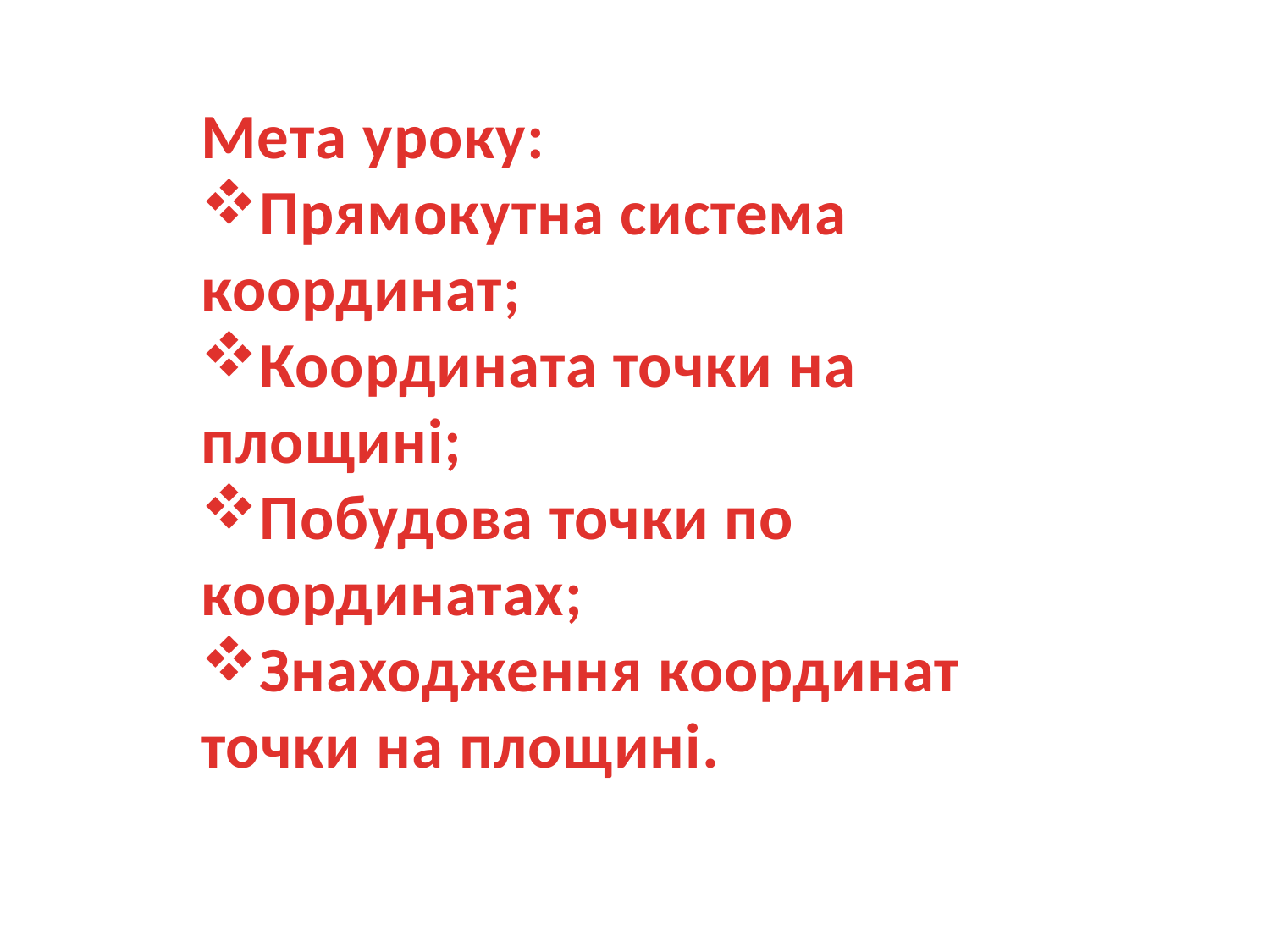

Мета уроку:
Прямокутна система координат;
Координата точки на площині;
Побудова точки по координатах;
Знаходження координат точки на площині.